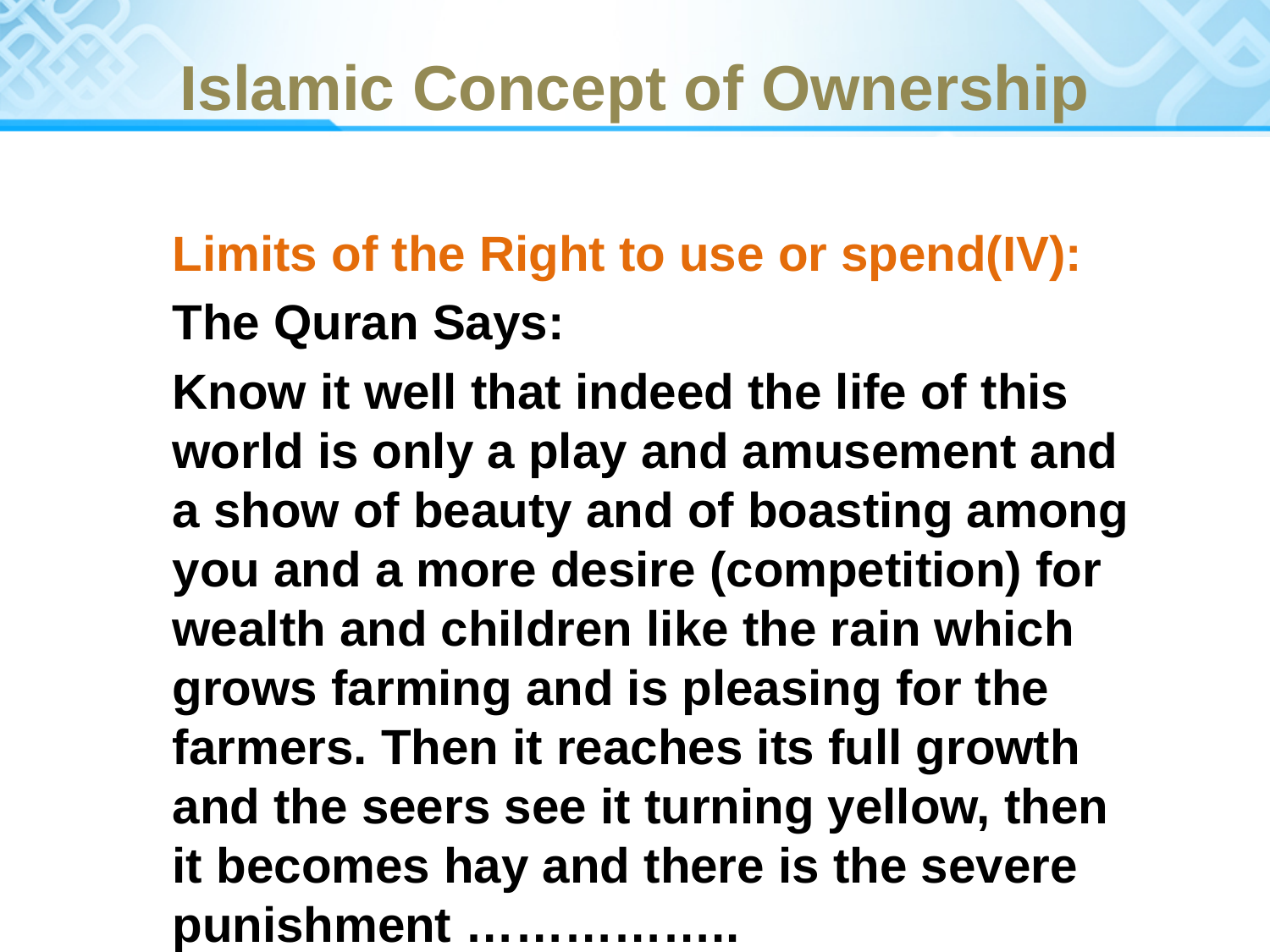

# Islamic Concept of Ownership

Limits of the Right to use or spend(IV):
The Quran Says:
Know it well that indeed the life of this world is only a play and amusement and a show of beauty and of boasting among you and a more desire (competition) for wealth and children like the rain which grows farming and is pleasing for the farmers. Then it reaches its full growth and the seers see it turning yellow, then it becomes hay and there is the severe punishment ……………..